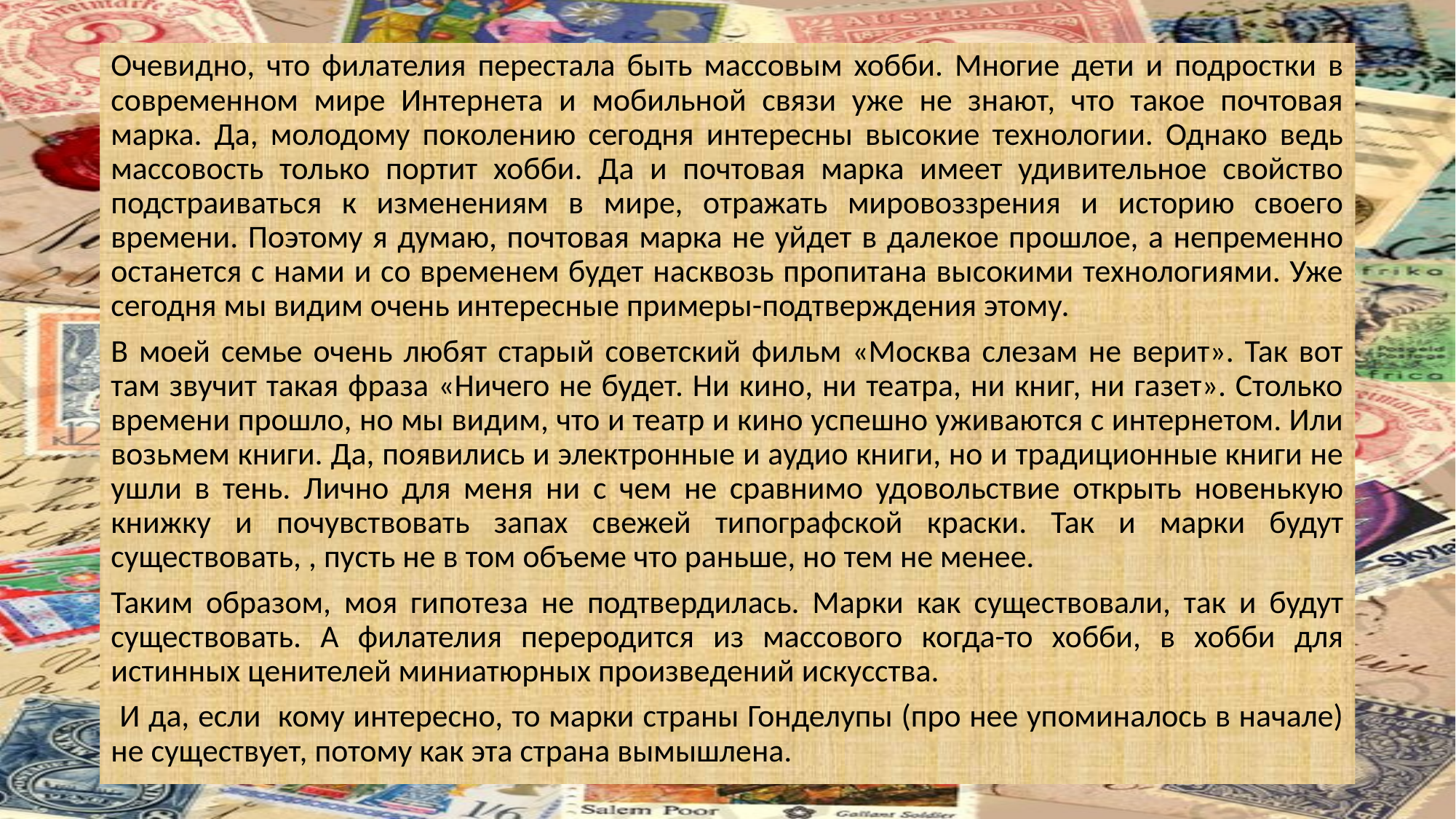

# В завершении хотелось бы сказать: я все-таки
Очевидно, что филателия перестала быть массовым хобби. Многие дети и подростки в современном мире Интернета и мобильной связи уже не знают, что такое почтовая марка. Да, молодому поколению сегодня интересны высокие технологии. Однако ведь массовость только портит хобби. Да и почтовая марка имеет удивительное свойство подстраиваться к изменениям в мире, отражать мировоззрения и историю своего времени. Поэтому я думаю, почтовая марка не уйдет в далекое прошлое, а непременно останется с нами и со временем будет насквозь пропитана высокими технологиями. Уже сегодня мы видим очень интересные примеры-подтверждения этому.
В моей семье очень любят старый советский фильм «Москва слезам не верит». Так вот там звучит такая фраза «Ничего не будет. Ни кино, ни театра, ни книг, ни газет». Столько времени прошло, но мы видим, что и театр и кино успешно уживаются с интернетом. Или возьмем книги. Да, появились и электронные и аудио книги, но и традиционные книги не ушли в тень. Лично для меня ни с чем не сравнимо удовольствие открыть новенькую книжку и почувствовать запах свежей типографской краски. Так и марки будут существовать, , пусть не в том объеме что раньше, но тем не менее.
Таким образом, моя гипотеза не подтвердилась. Марки как существовали, так и будут существовать. А филателия переродится из массового когда-то хобби, в хобби для истинных ценителей миниатюрных произведений искусства.
 И да, если  кому интересно, то марки страны Гонделупы (про нее упоминалось в начале) не существует, потому как эта страна вымышлена.